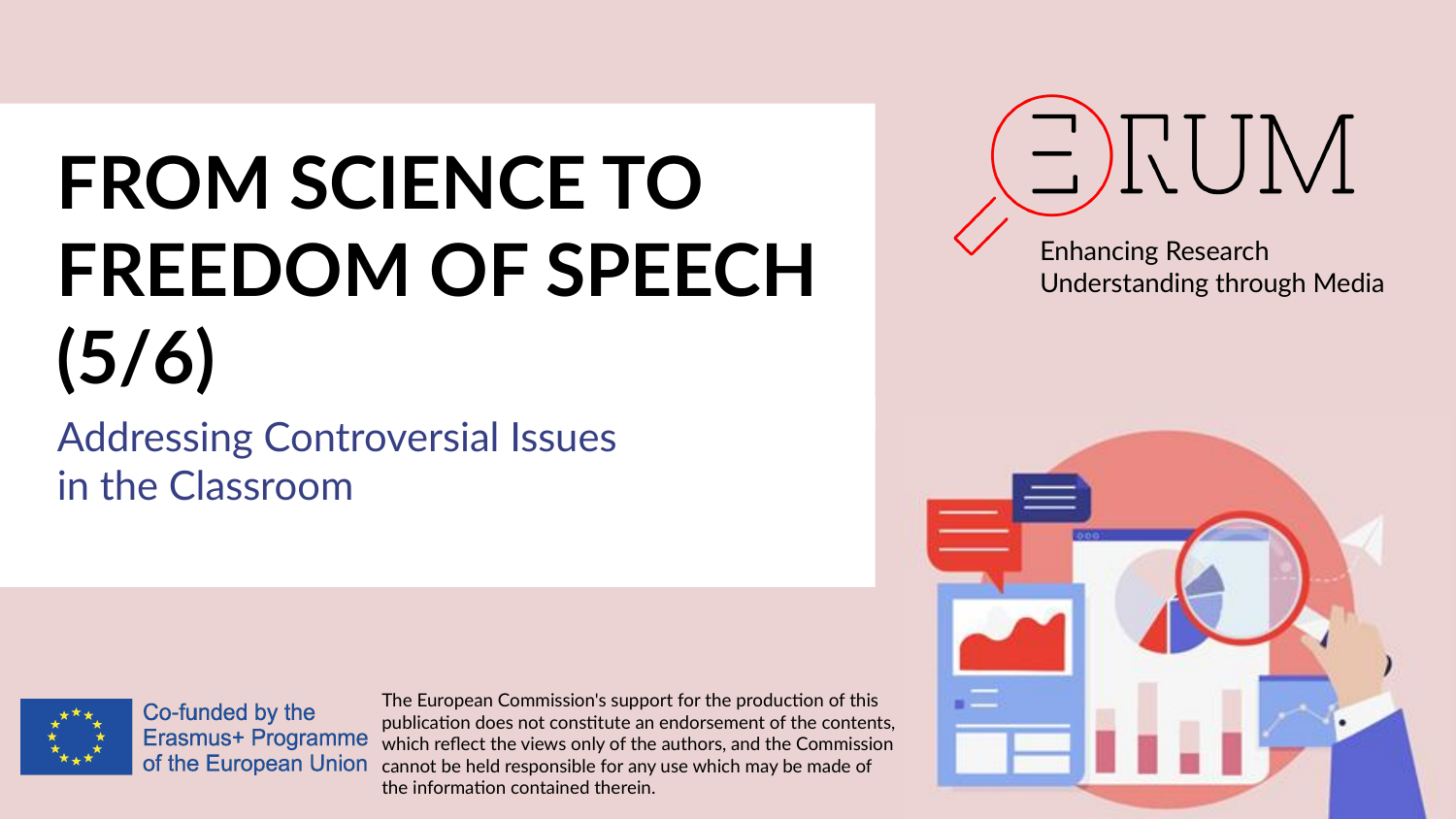

# FROM SCIENCE TO FREEDOM OF SPEECH (5/6)
Addressing Controversial Issues
in the Classroom